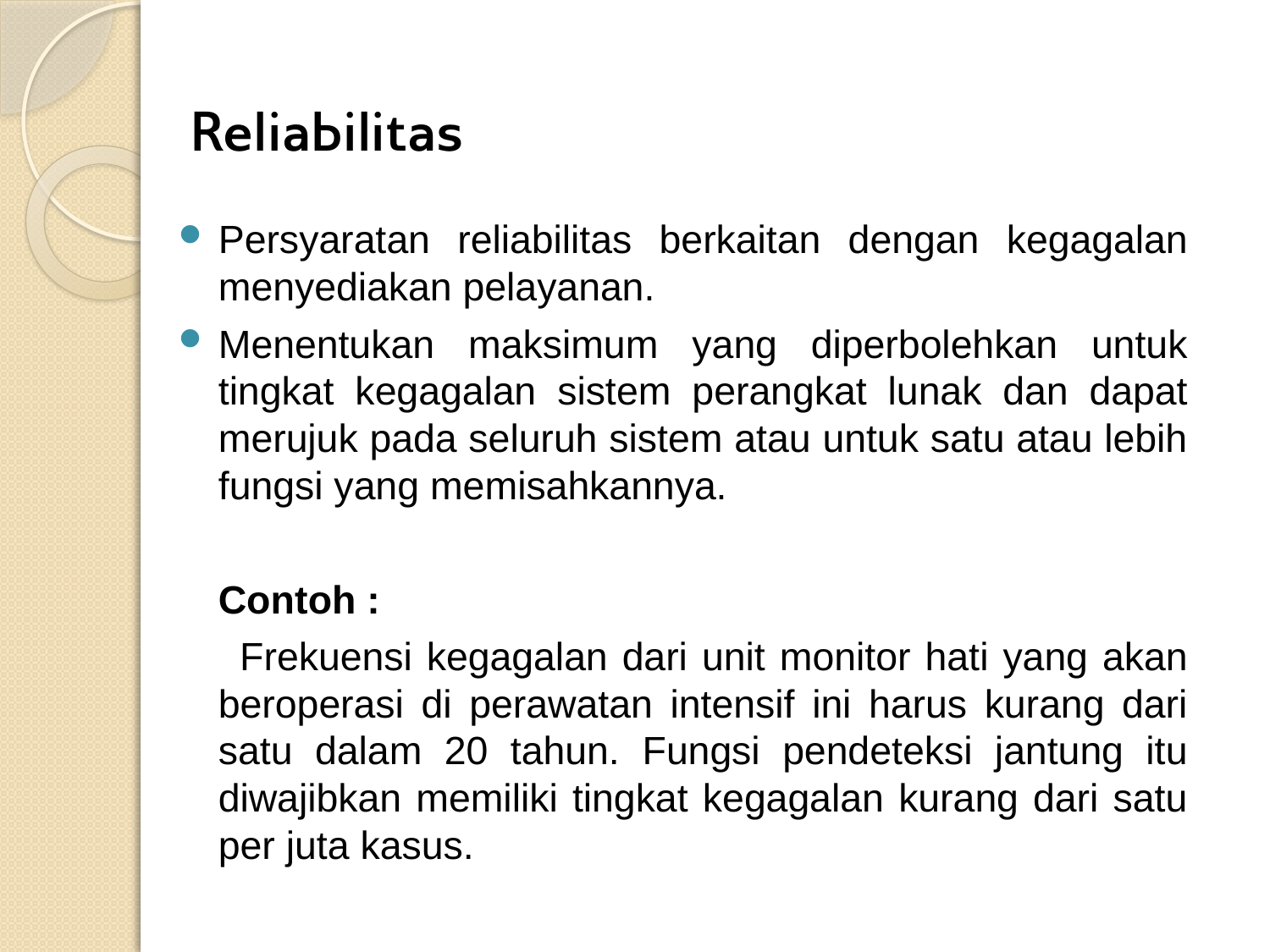

# Reliabilitas
Persyaratan reliabilitas berkaitan dengan kegagalan menyediakan pelayanan.
Menentukan maksimum yang diperbolehkan untuk tingkat kegagalan sistem perangkat lunak dan dapat merujuk pada seluruh sistem atau untuk satu atau lebih fungsi yang memisahkannya.

	Contoh :
    Frekuensi kegagalan dari unit monitor hati yang akan beroperasi di perawatan intensif ini harus kurang dari satu dalam 20 tahun. Fungsi pendeteksi jantung itu diwajibkan memiliki tingkat kegagalan kurang dari satu per juta kasus.